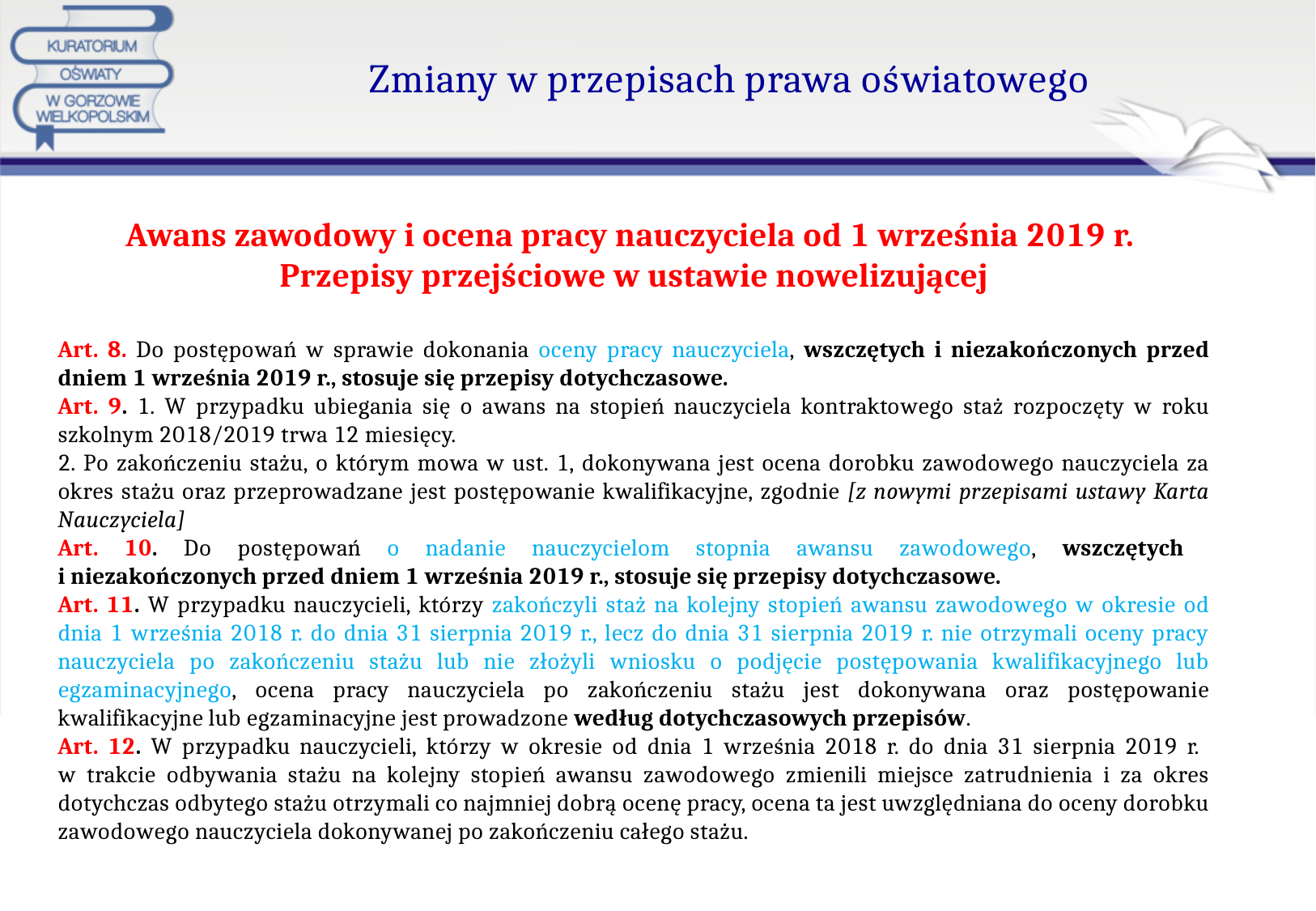

Zmiany w przepisach prawa oświatowego
Awans zawodowy i ocena pracy nauczyciela od 1 września 2019 r.  Przepisy przejściowe w ustawie nowelizującej

Art. 8. Do postępowań w sprawie dokonania oceny pracy nauczyciela, wszczętych i niezakończonych przed dniem 1 września 2019 r., stosuje się przepisy dotychczasowe.
Art. 9. 1. W przypadku ubiegania się o awans na stopień nauczyciela kontraktowego staż rozpoczęty w roku szkolnym 2018/2019 trwa 12 miesięcy.
2. Po zakończeniu stażu, o którym mowa w ust. 1, dokonywana jest ocena dorobku zawodowego nauczyciela za okres stażu oraz przeprowadzane jest postępowanie kwalifikacyjne, zgodnie [z nowymi przepisami ustawy Karta Nauczyciela]
Art. 10. Do postępowań o nadanie nauczycielom stopnia awansu zawodowego, wszczętych
i niezakończonych przed dniem 1 września 2019 r., stosuje się przepisy dotychczasowe.
Art. 11. W przypadku nauczycieli, którzy zakończyli staż na kolejny stopień awansu zawodowego w okresie od dnia 1 września 2018 r. do dnia 31 sierpnia 2019 r., lecz do dnia 31 sierpnia 2019 r. nie otrzymali oceny pracy nauczyciela po zakończeniu stażu lub nie złożyli wniosku o podjęcie postępowania kwalifikacyjnego lub egzaminacyjnego, ocena pracy nauczyciela po zakończeniu stażu jest dokonywana oraz postępowanie kwalifikacyjne lub egzaminacyjne jest prowadzone według dotychczasowych przepisów.
Art. 12. W przypadku nauczycieli, którzy w okresie od dnia 1 września 2018 r. do dnia 31 sierpnia 2019 r.
w trakcie odbywania stażu na kolejny stopień awansu zawodowego zmienili miejsce zatrudnienia i za okres dotychczas odbytego stażu otrzymali co najmniej dobrą ocenę pracy, ocena ta jest uwzględniana do oceny dorobku zawodowego nauczyciela dokonywanej po zakończeniu całego stażu.